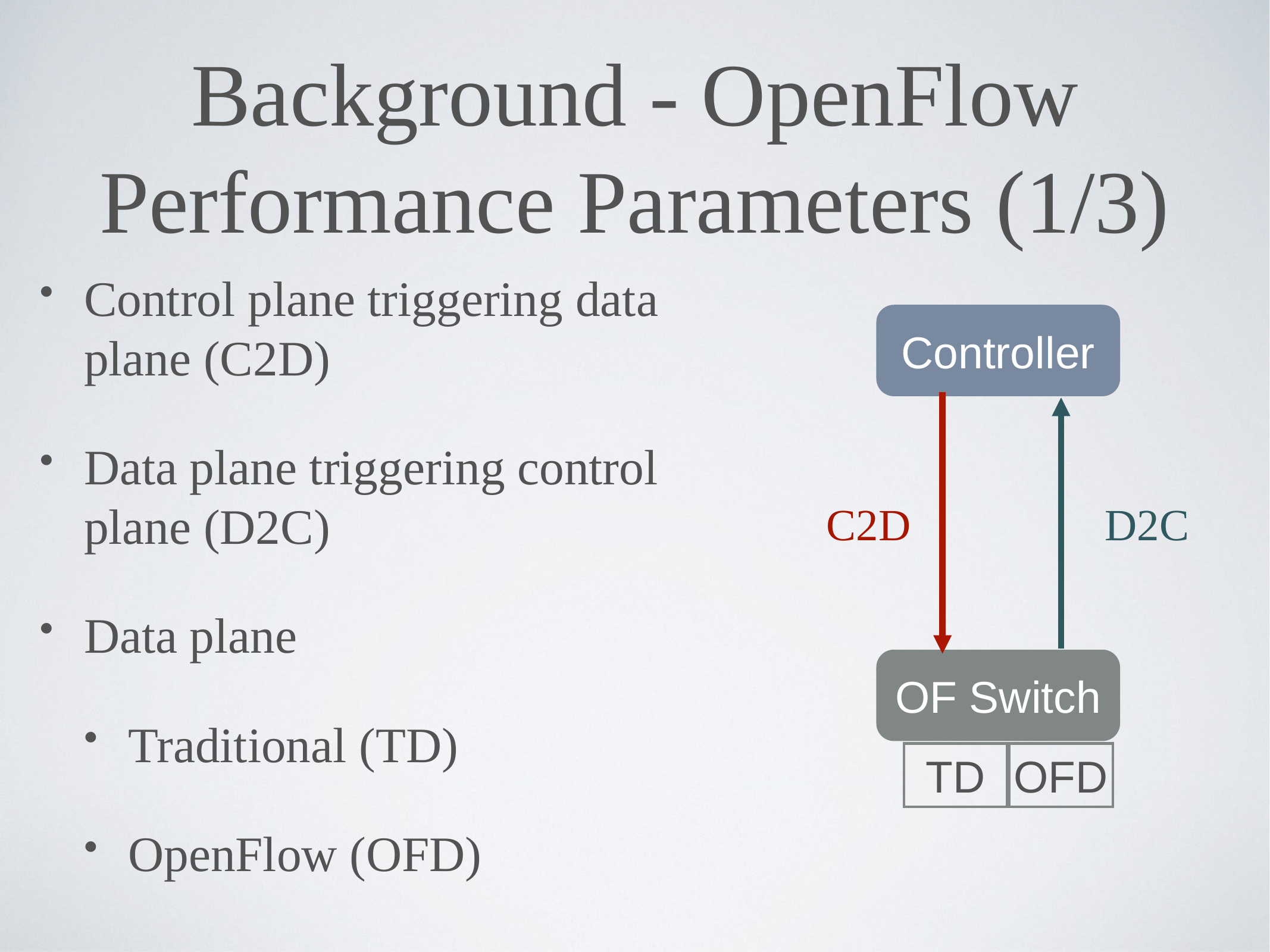

# Background - OpenFlow Performance Parameters (1/3)
Control plane triggering data plane (C2D)
Data plane triggering control plane (D2C)
Data plane
Traditional (TD)
OpenFlow (OFD)
Controller

C2D
D2C
OF Switch
TD
OFD
6